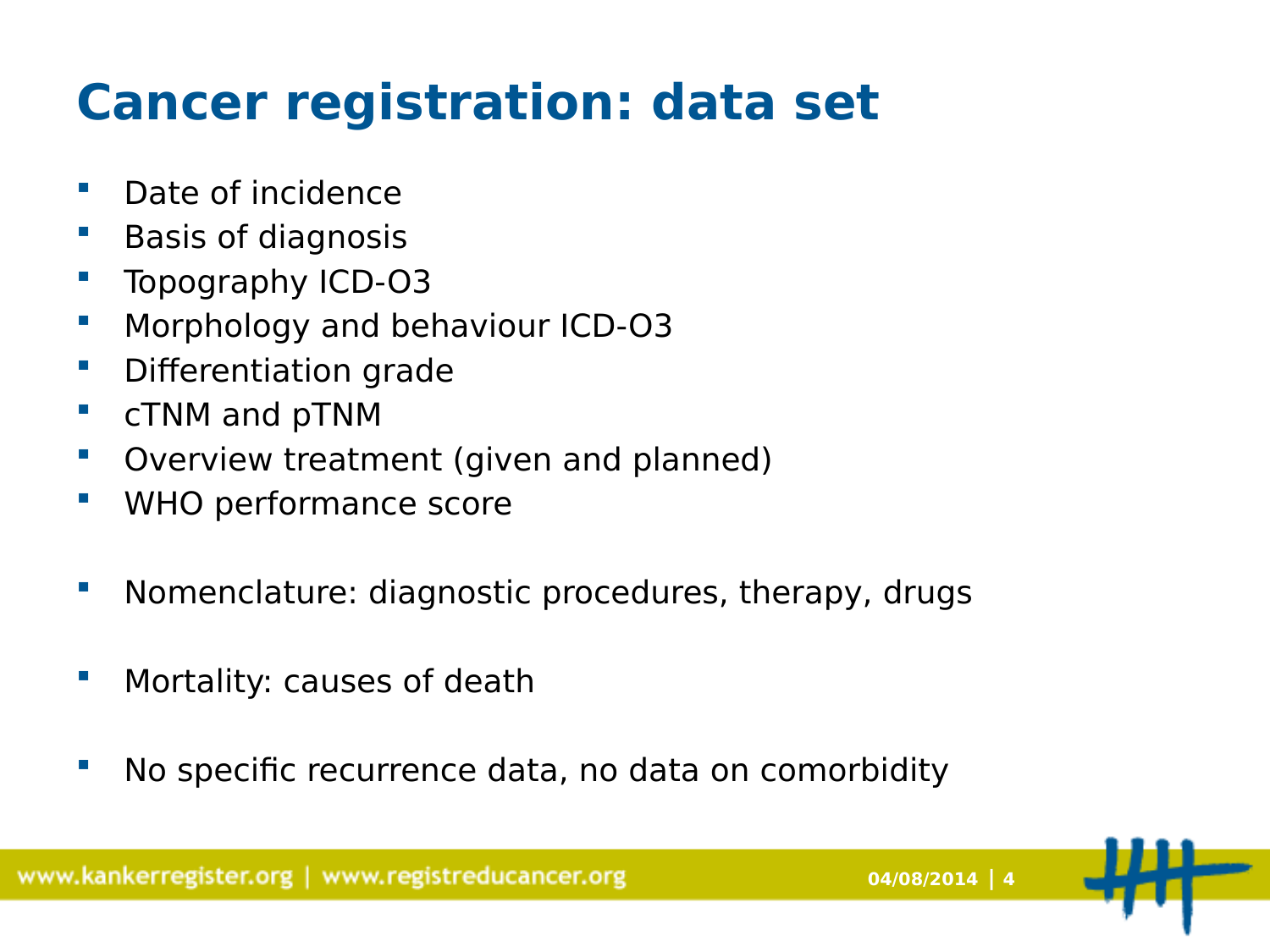

# Cancer registration: data set
Date of incidence
Basis of diagnosis
Topography ICD-O3
Morphology and behaviour ICD-O3
Differentiation grade
cTNM and pTNM
Overview treatment (given and planned)
WHO performance score

Nomenclature: diagnostic procedures, therapy, drugs

Mortality: causes of death

No specific recurrence data, no data on comorbidity

04/08/2014
| 4